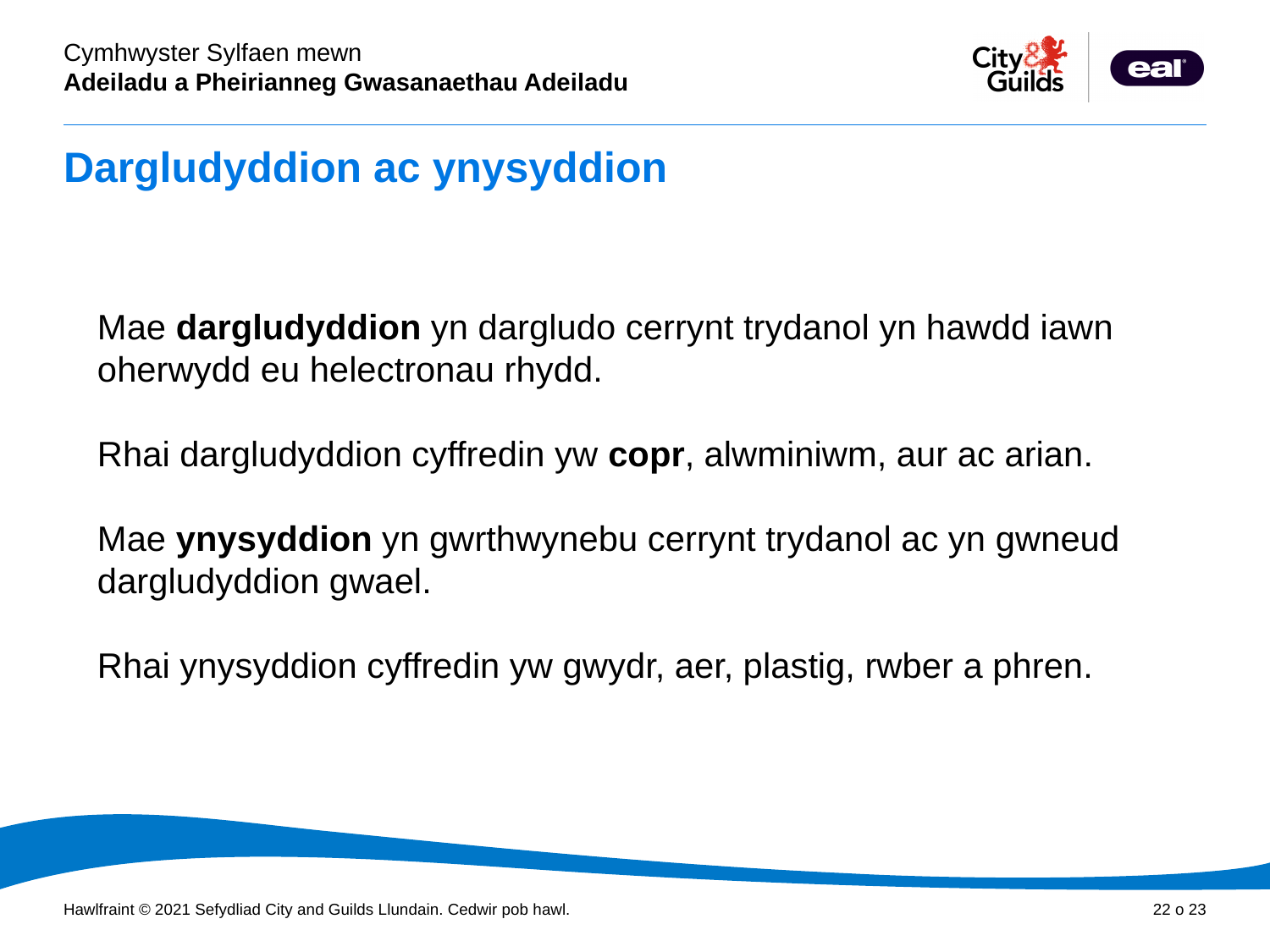

# Dargludyddion ac ynysyddion

Mae dargludyddion yn dargludo cerrynt trydanol yn hawdd iawn oherwydd eu helectronau rhydd.

Rhai dargludyddion cyffredin yw copr, alwminiwm, aur ac arian.

Mae ynysyddion yn gwrthwynebu cerrynt trydanol ac yn gwneud dargludyddion gwael.

Rhai ynysyddion cyffredin yw gwydr, aer, plastig, rwber a phren.